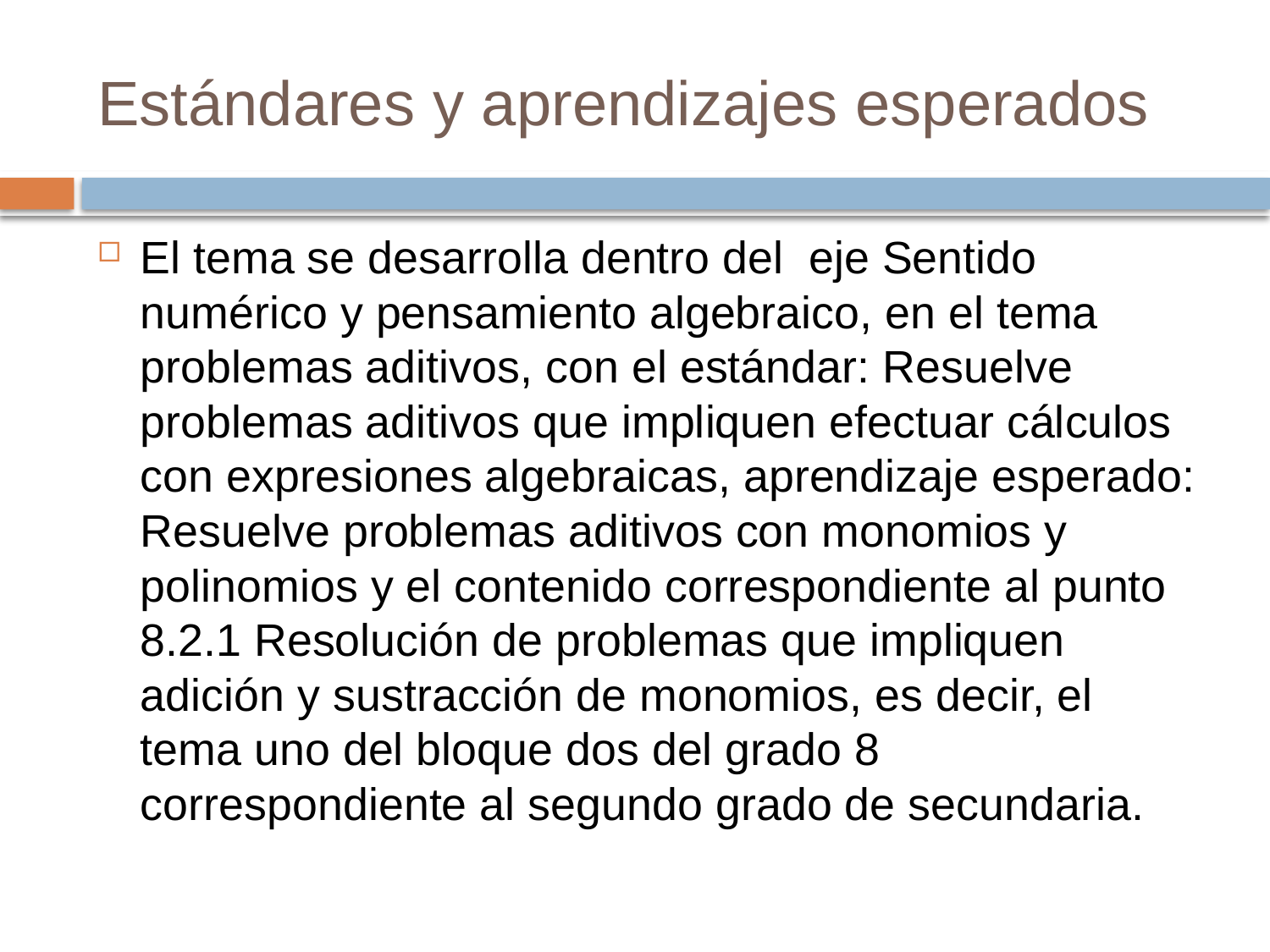

# Estándares y aprendizajes esperados
El tema se desarrolla dentro del  eje Sentido numérico y pensamiento algebraico, en el tema problemas aditivos, con el estándar: Resuelve problemas aditivos que impliquen efectuar cálculos con expresiones algebraicas, aprendizaje esperado: Resuelve problemas aditivos con monomios y polinomios y el contenido correspondiente al punto 8.2.1 Resolución de problemas que impliquen adición y sustracción de monomios, es decir, el tema uno del bloque dos del grado 8 correspondiente al segundo grado de secundaria.